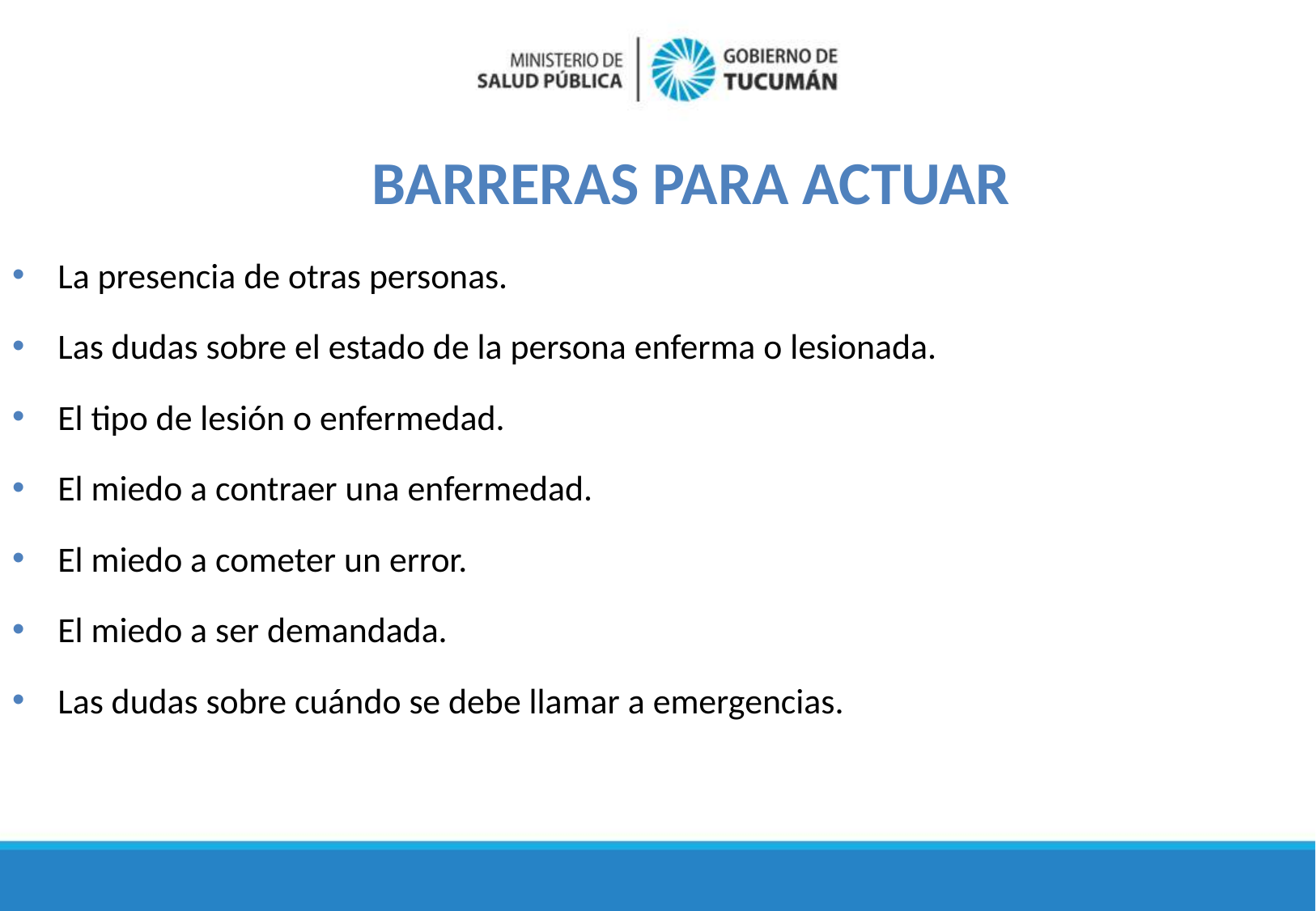

ANTES DE ATENDER A UNA PERSONA
# BARRERAS PARA ACTUAR
La presencia de otras personas.
Las dudas sobre el estado de la persona enferma o lesionada.
El tipo de lesión o enfermedad.
El miedo a contraer una enfermedad.
El miedo a cometer un error.
El miedo a ser demandada.
Las dudas sobre cuándo se debe llamar a emergencias.